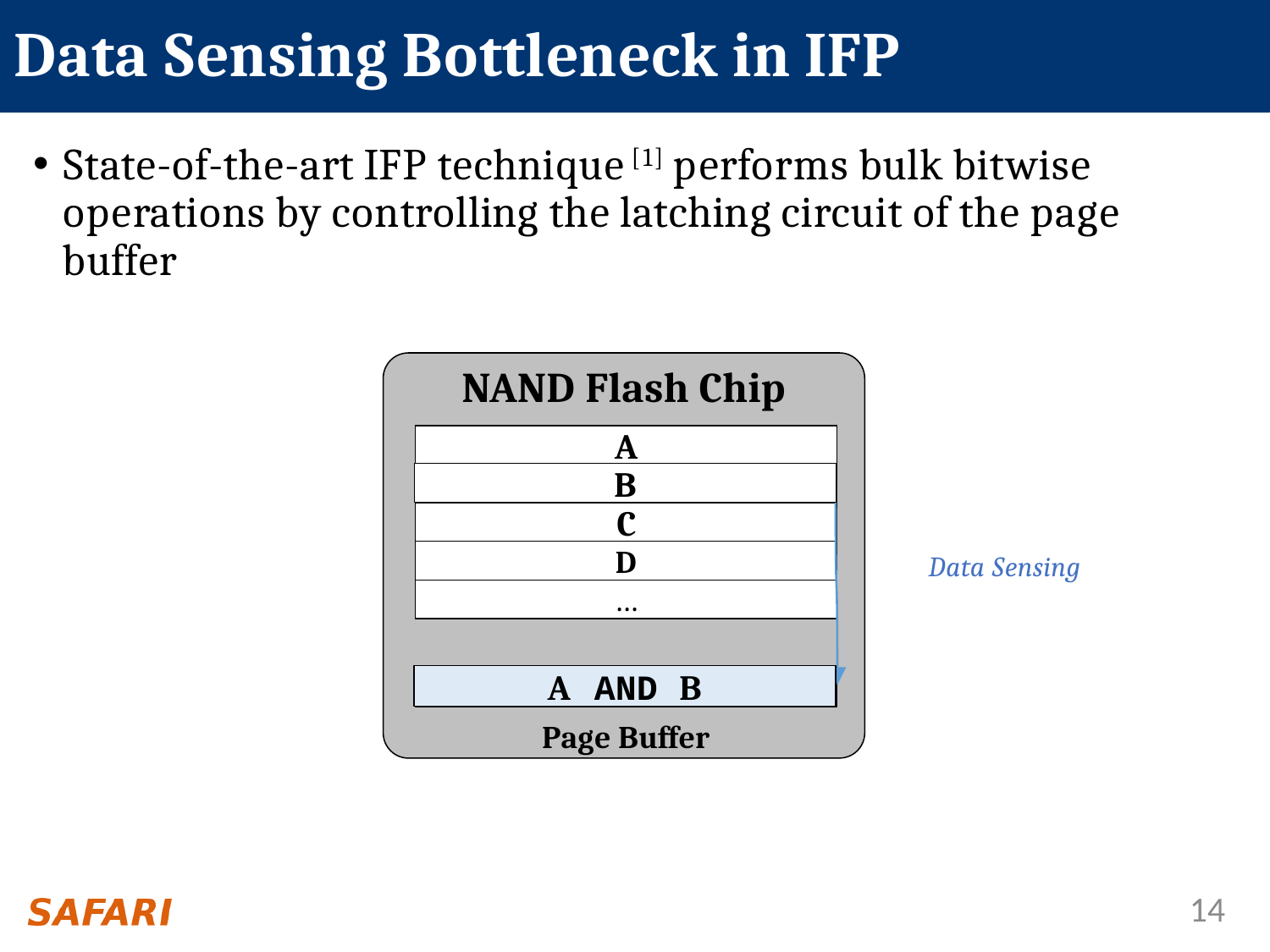

# Data Sensing Bottleneck in IFP
State-of-the-art IFP technique [1] performs bulk bitwise operations by controlling the latching circuit of the page buffer
NAND Flash Chip
A
B
C
D
…
A
Page Buffer
B
Data Sensing
A   AND B
A